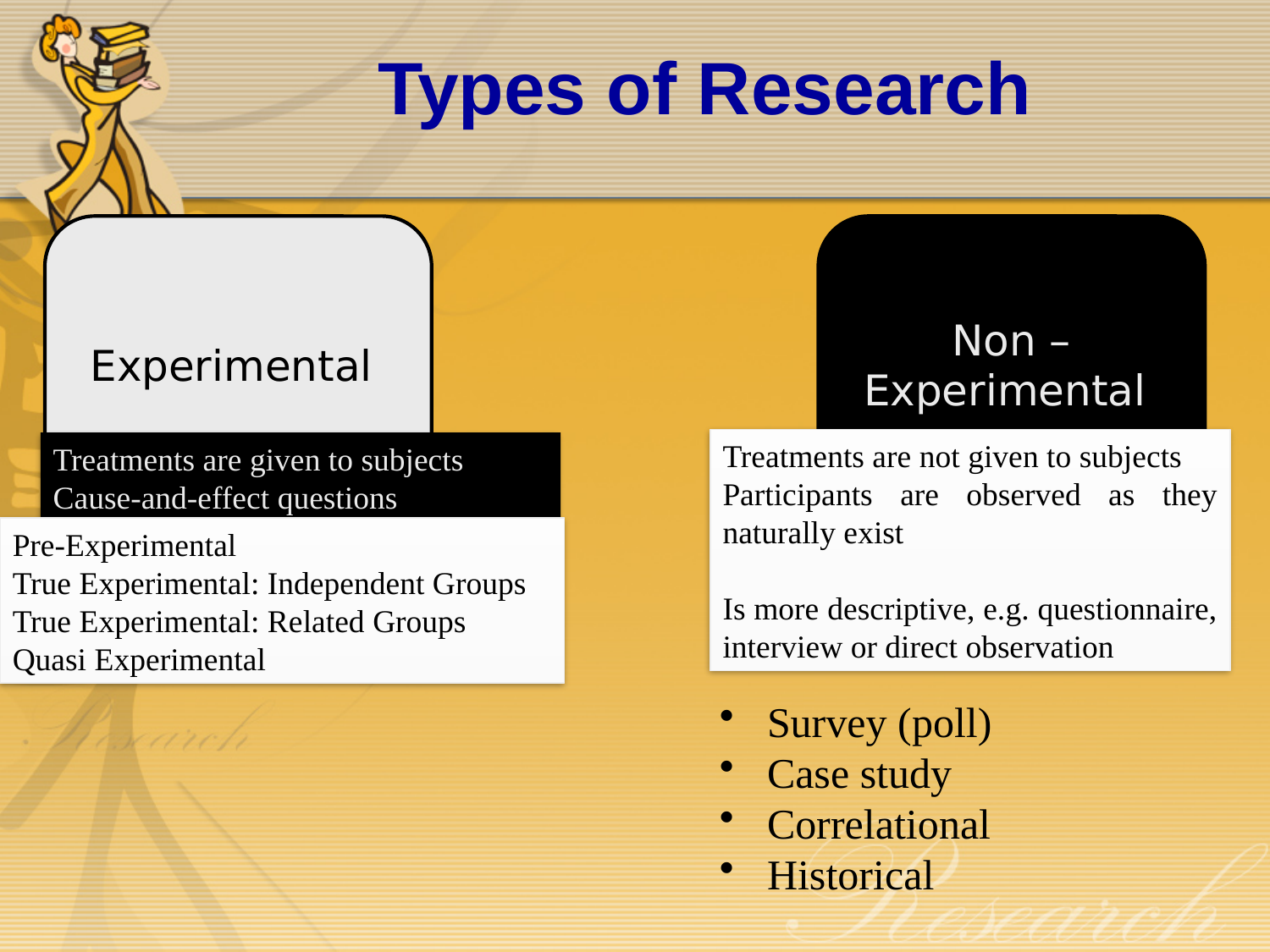

# Types of Research
Experimental
Non –Experimental
Treatments are not given to subjects
Participants are observed as they naturally exist

Is more descriptive, e.g. questionnaire, interview or direct observation
Treatments are given to subjects
Cause-and-effect questions
Pre-Experimental
True Experimental: Independent Groups
True Experimental: Related Groups
Quasi Experimental
Survey (poll)
Case study
Correlational
Historical